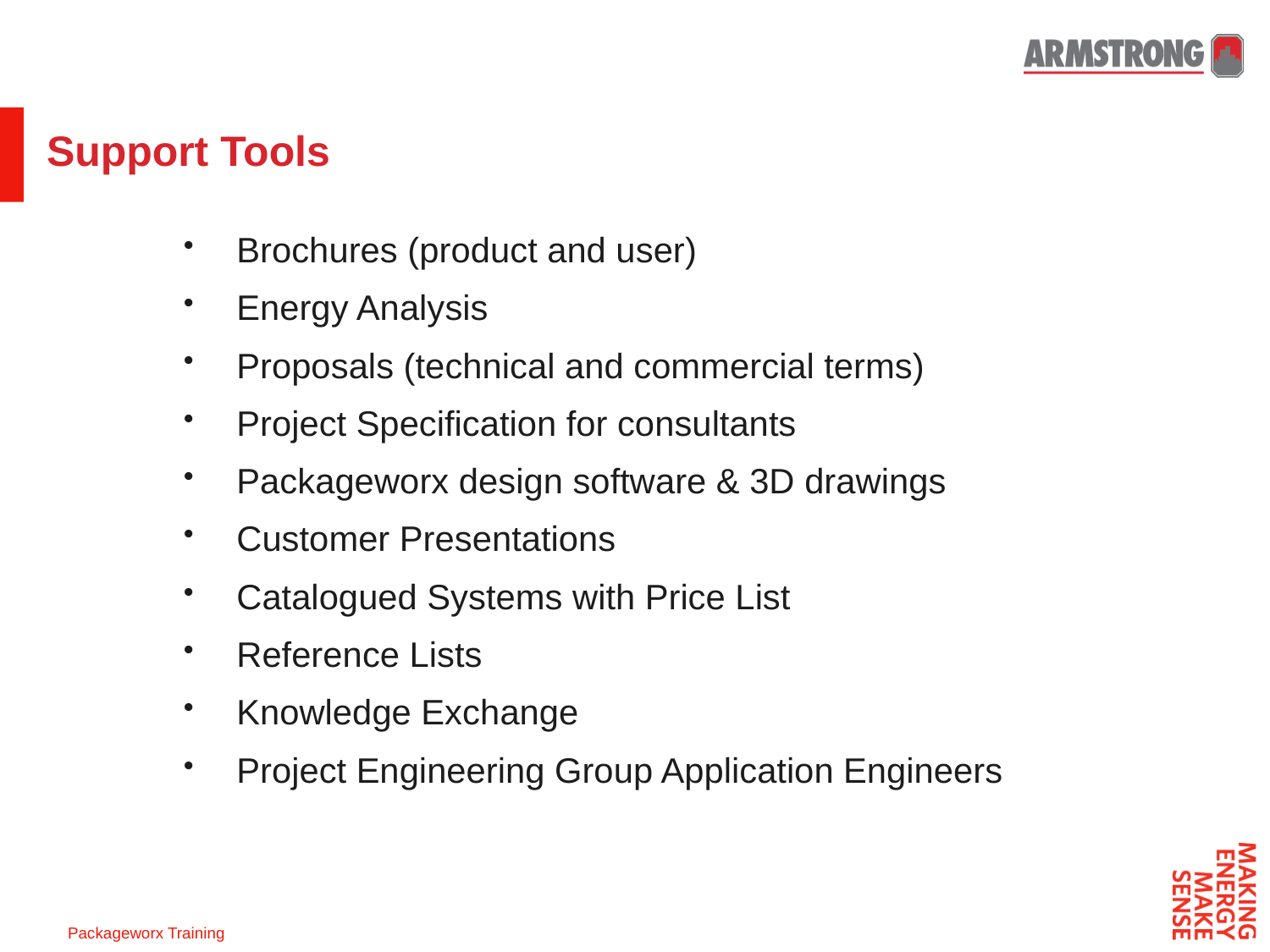

Support Tools
Brochures (product and user)
Energy Analysis
Proposals (technical and commercial terms)
Project Specification for consultants
Packageworx design software & 3D drawings
Customer Presentations
Catalogued Systems with Price List
Reference Lists
Knowledge Exchange
Project Engineering Group Application Engineers